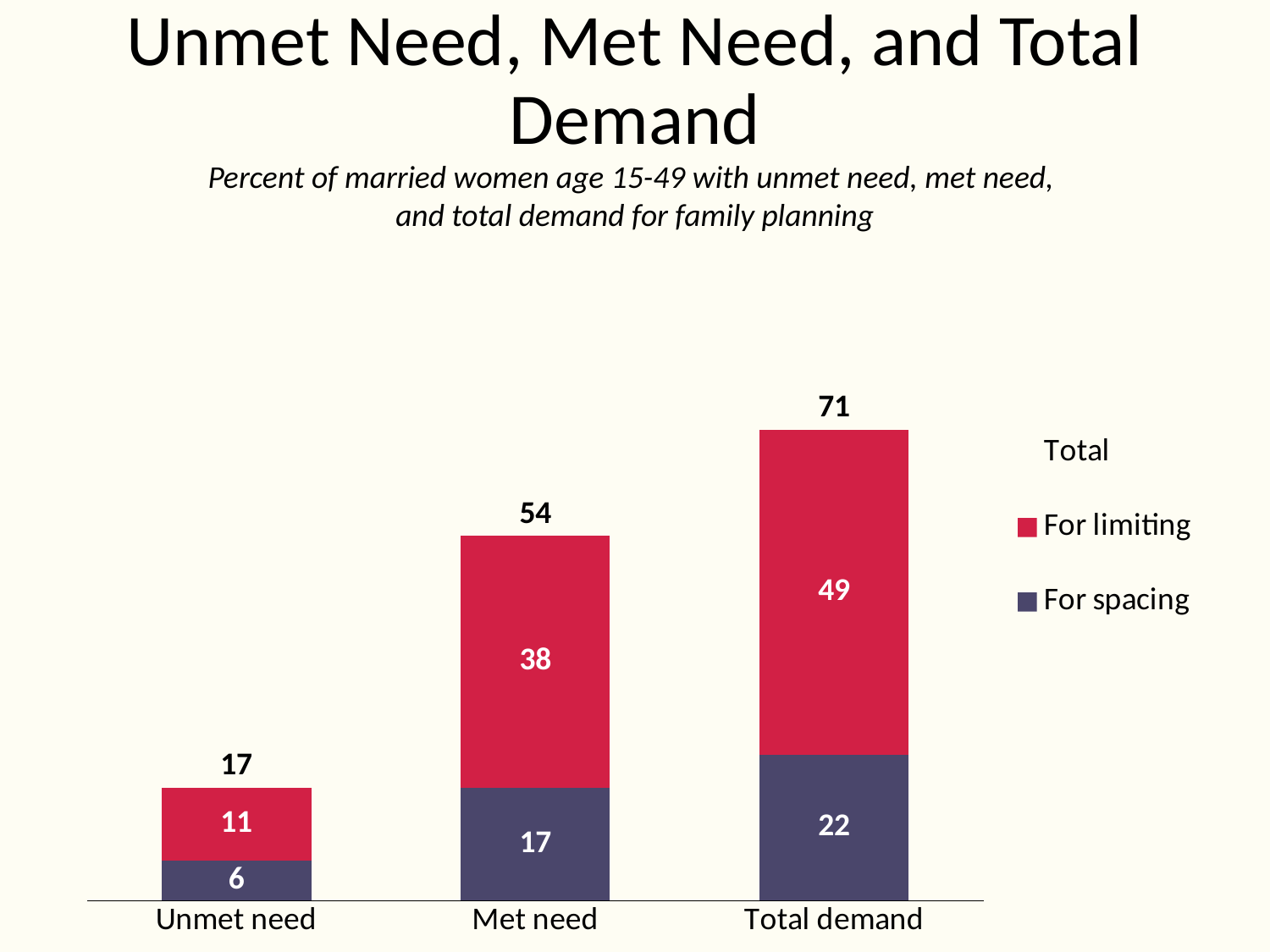

# Unmet Need, Met Need, and Total Demand
Percent of married women age 15-49 with unmet need, met need,
and total demand for family planning

### Chart

| Category | For spacing | For limiting | Total |
|---|---|---|---|
| Unmet need | 6.0 | 11.0 | 17.0 |
| Met need | 17.0 | 38.0 | 54.0 |
| Total demand | 22.0 | 49.0 | 71.0 |